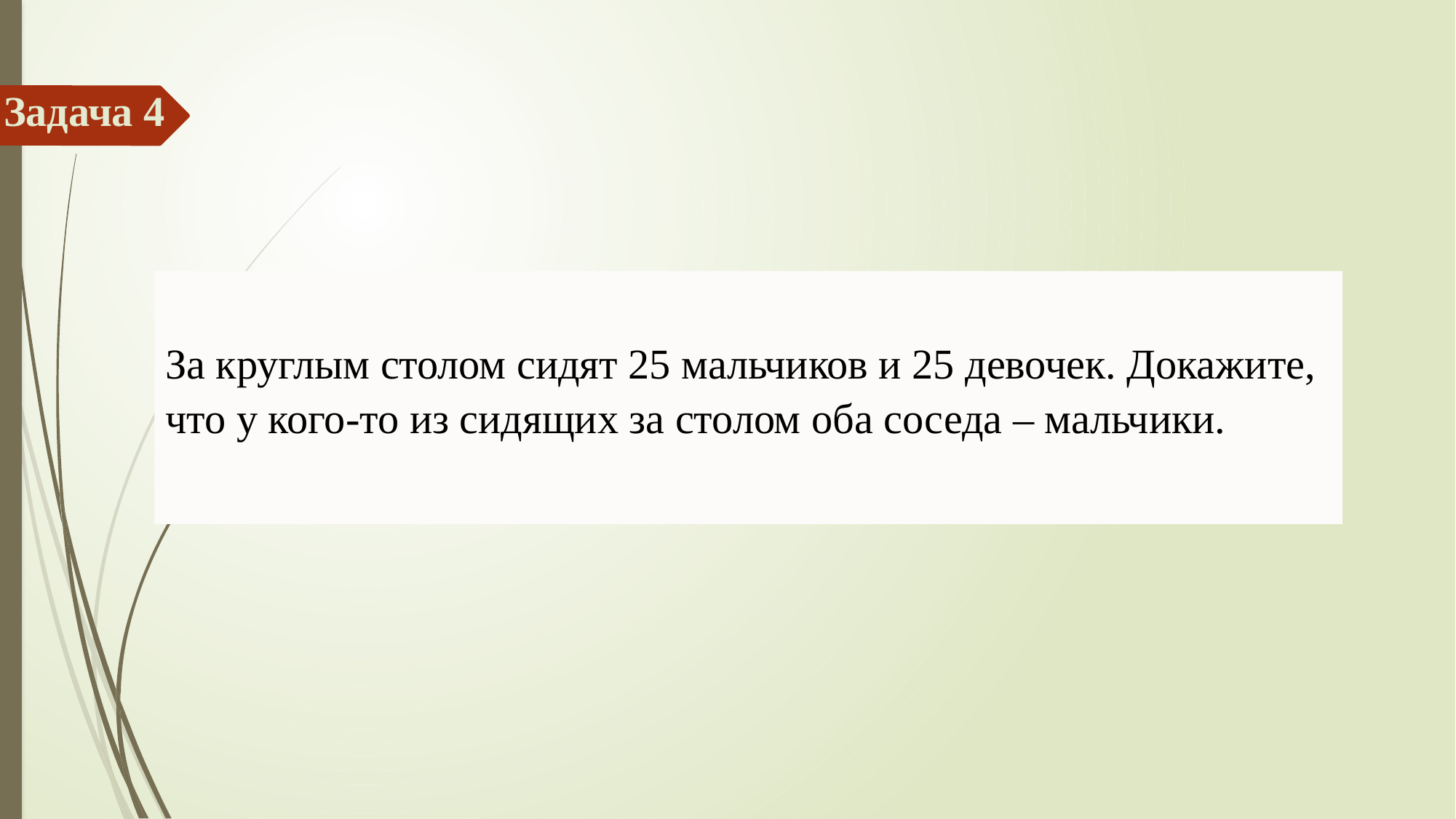

# Задача 4

За круглым столом сидят 25 мальчиков и 25 девочек. Докажите, что у кого-то из сидящих за столом оба соседа – мальчики.